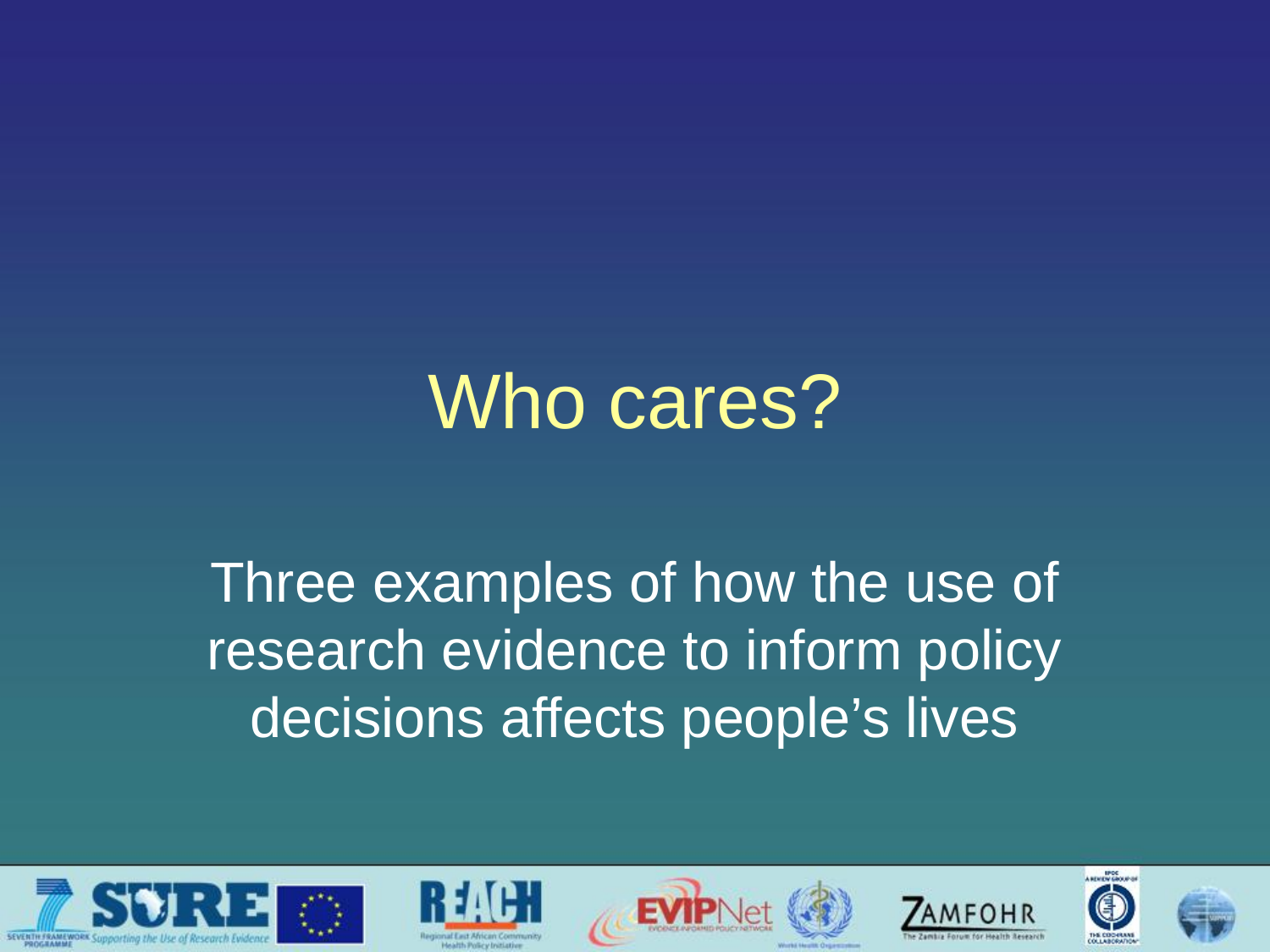

# Who cares?
Three examples of how the use of research evidence to inform policy decisions affects people’s lives